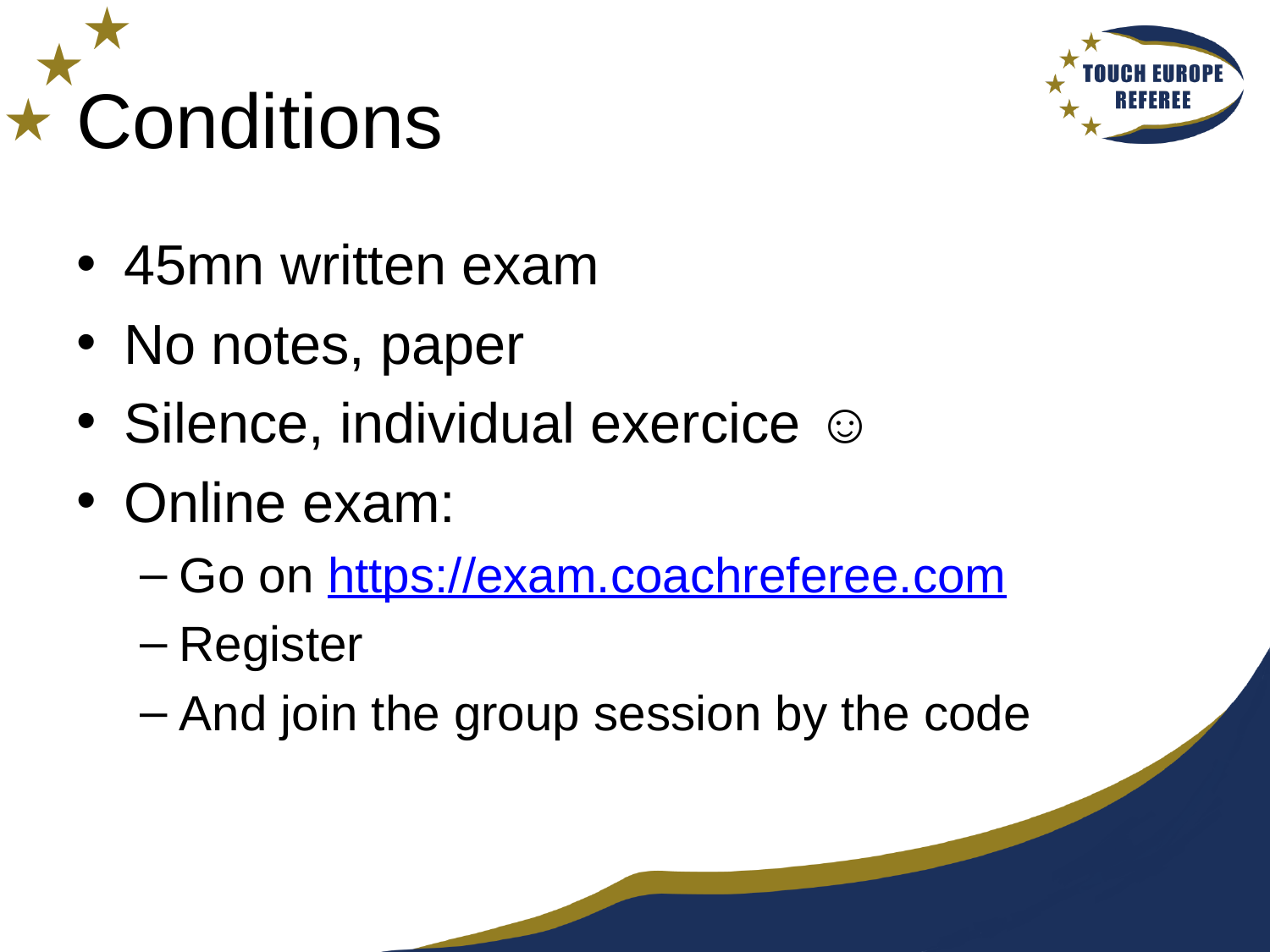

# Conditions
45mn written exam
No notes, paper
Silence, individual exercice ☺
Online exam:
Go on https://exam.coachreferee.com
Register
And join the group session by the code